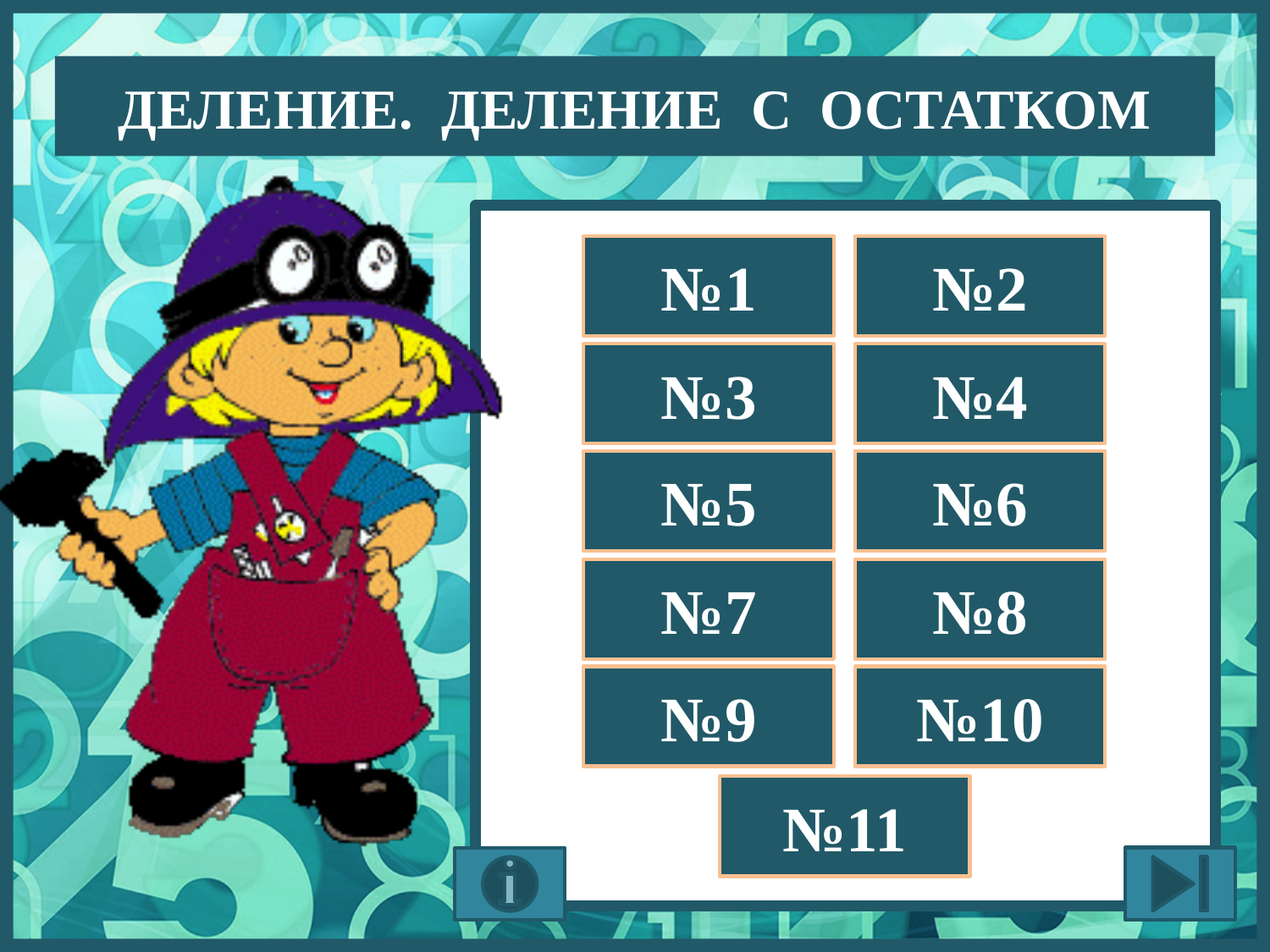

№1
№2
№3
№4
№5
№6
№7
№8
№9
№10
№11